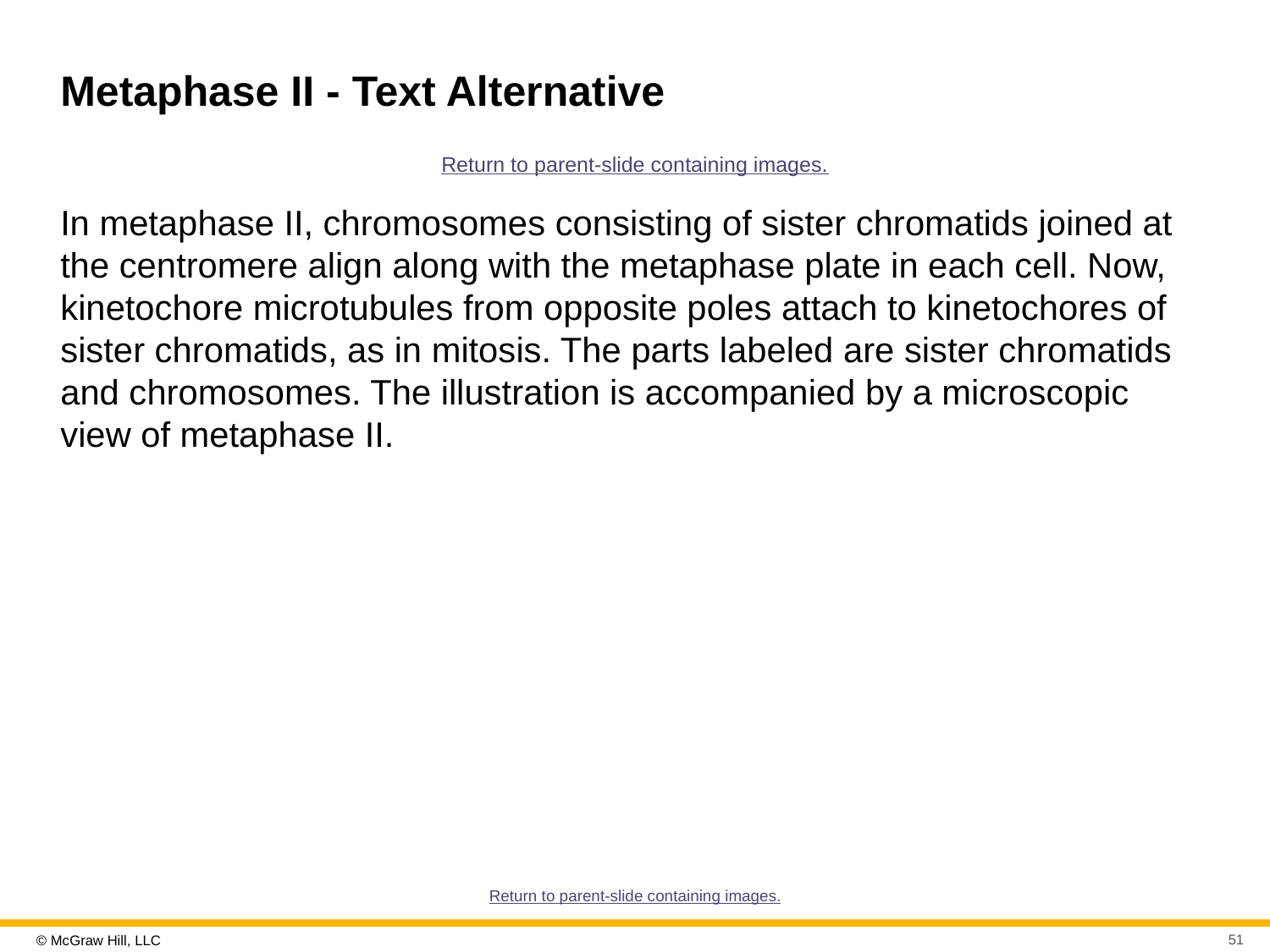

# Metaphase II - Text Alternative
Return to parent-slide containing images.
In metaphase II, chromosomes consisting of sister chromatids joined at the centromere align along with the metaphase plate in each cell. Now, kinetochore microtubules from opposite poles attach to kinetochores of sister chromatids, as in mitosis. The parts labeled are sister chromatids and chromosomes. The illustration is accompanied by a microscopic view of metaphase II.
Return to parent-slide containing images.
51